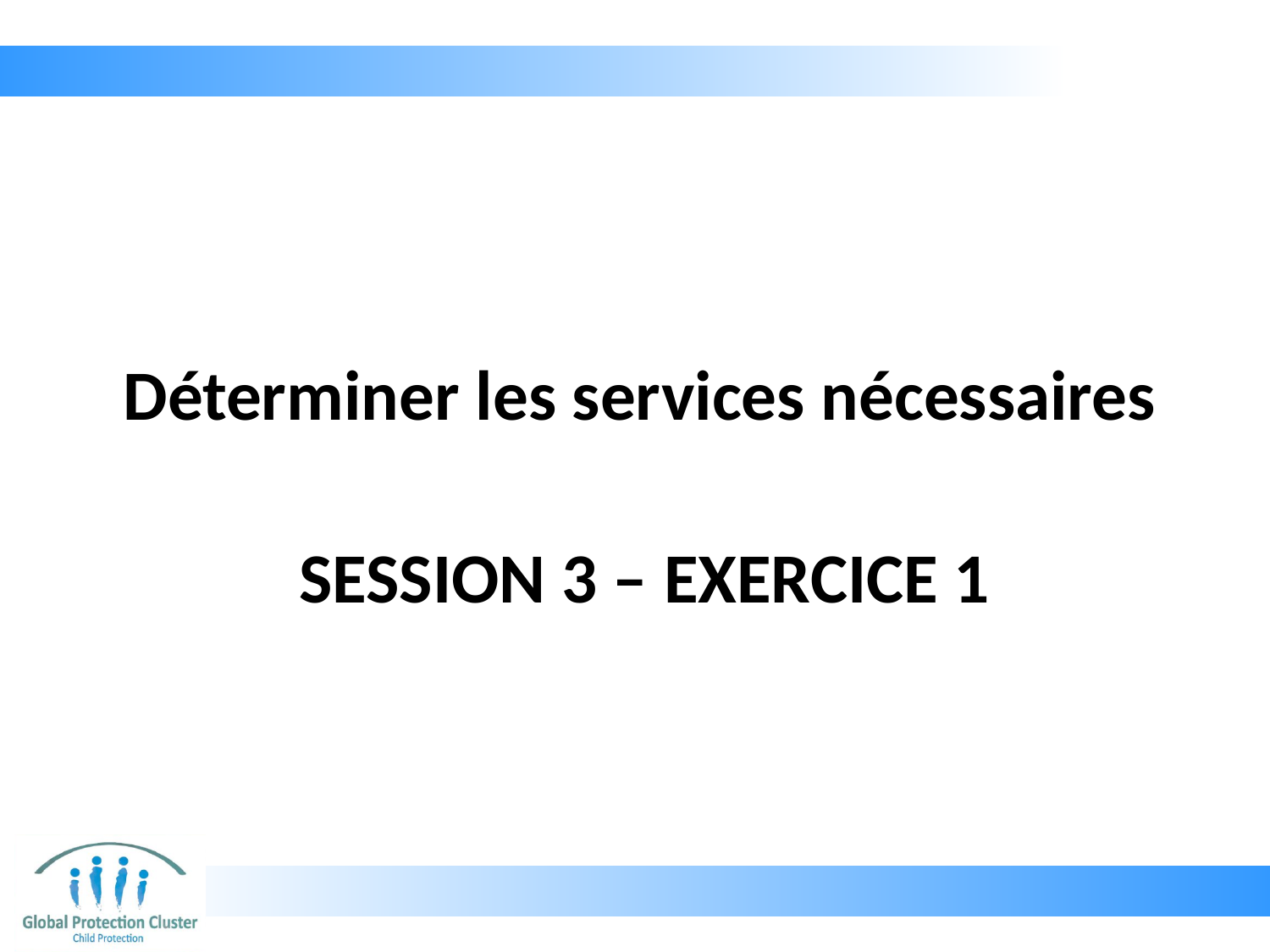

Déterminer les services nécessaires

# Session 3 – ExerciCe 1